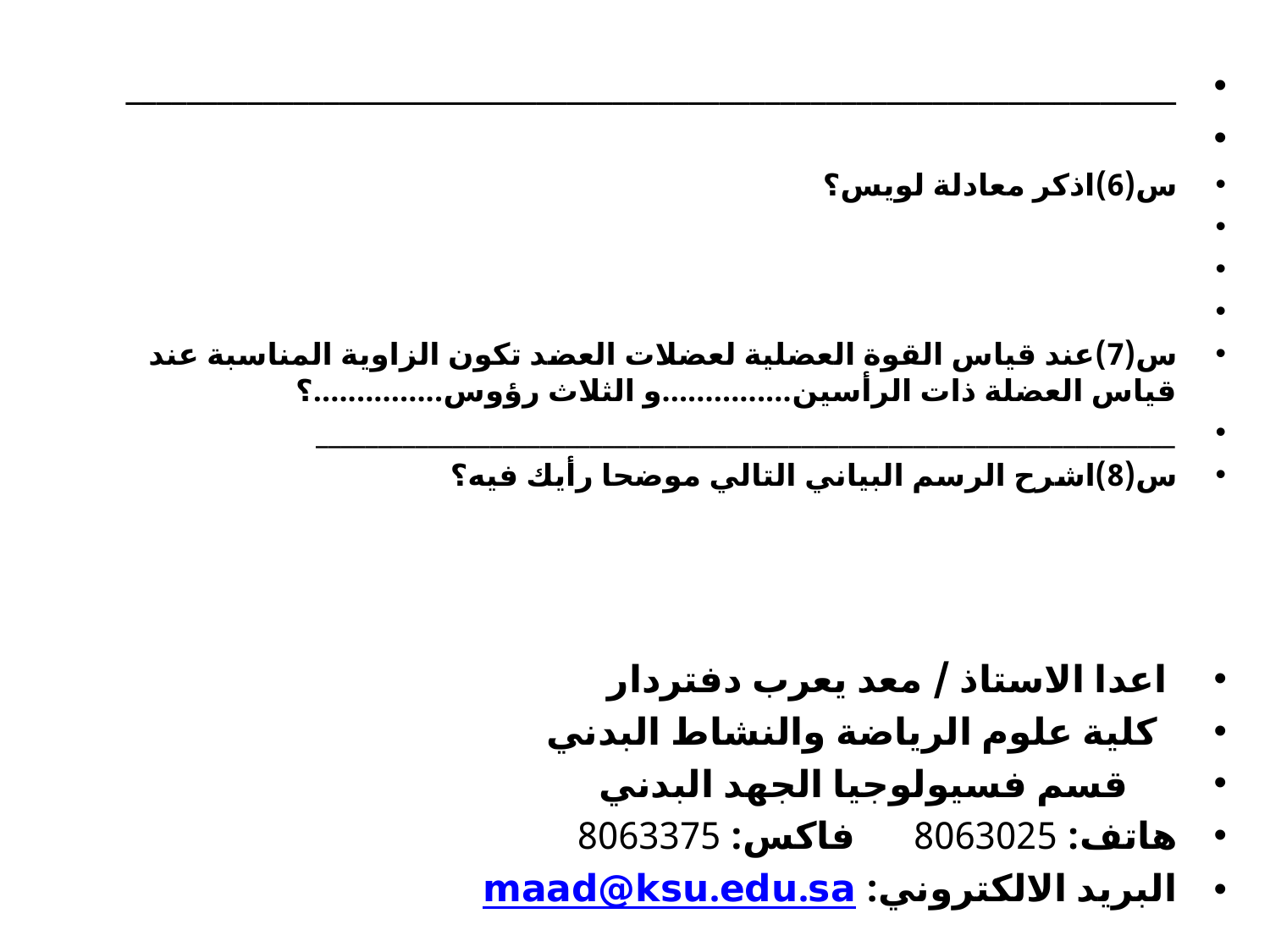

#
_____________________________________________________________________

س(6)اذكر معادلة لويس؟

س(7)عند قياس القوة العضلية لعضلات العضد تكون الزاوية المناسبة عند قياس العضلة ذات الرأسين...............و الثلاث رؤوس...............؟
_____________________________________________________________________
س(8)اشرح الرسم البياني التالي موضحا رأيك فيه؟

 اعدا الاستاذ / معد يعرب دفتردار
  كلية علوم الرياضة والنشاط البدني
     قسم فسيولوجيا الجهد البدني
هاتف: 8063025      فاكس: 8063375
البريد الالكتروني: maad@ksu.edu.sa